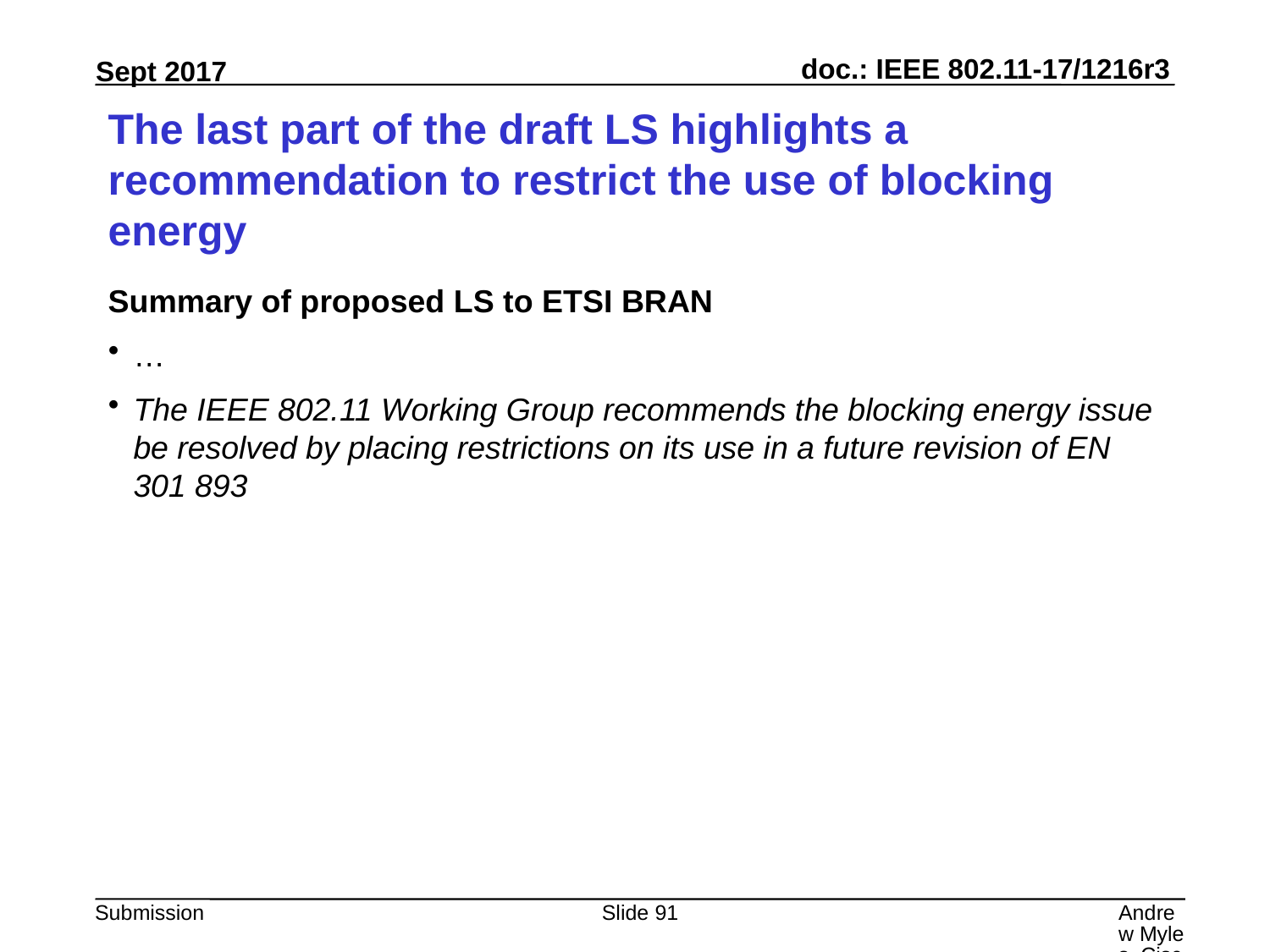

# The last part of the draft LS highlights a recommendation to restrict the use of blocking energy
Summary of proposed LS to ETSI BRAN
…
The IEEE 802.11 Working Group recommends the blocking energy issue be resolved by placing restrictions on its use in a future revision of EN 301 893

Slide 91
Andrew Myles, Cisco